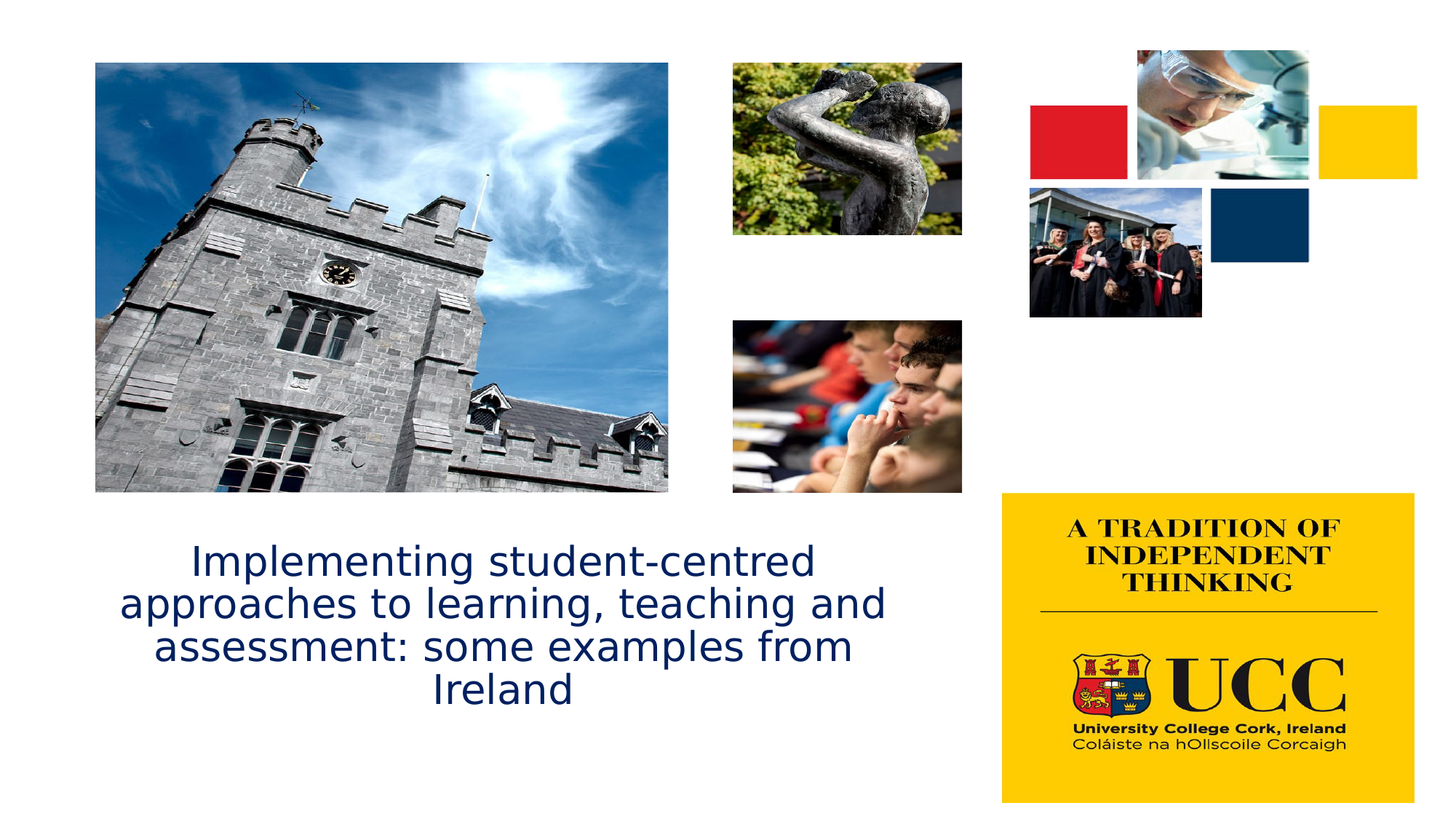

# Implementing student-centred approaches to learning, teaching and assessment: some examples from Ireland